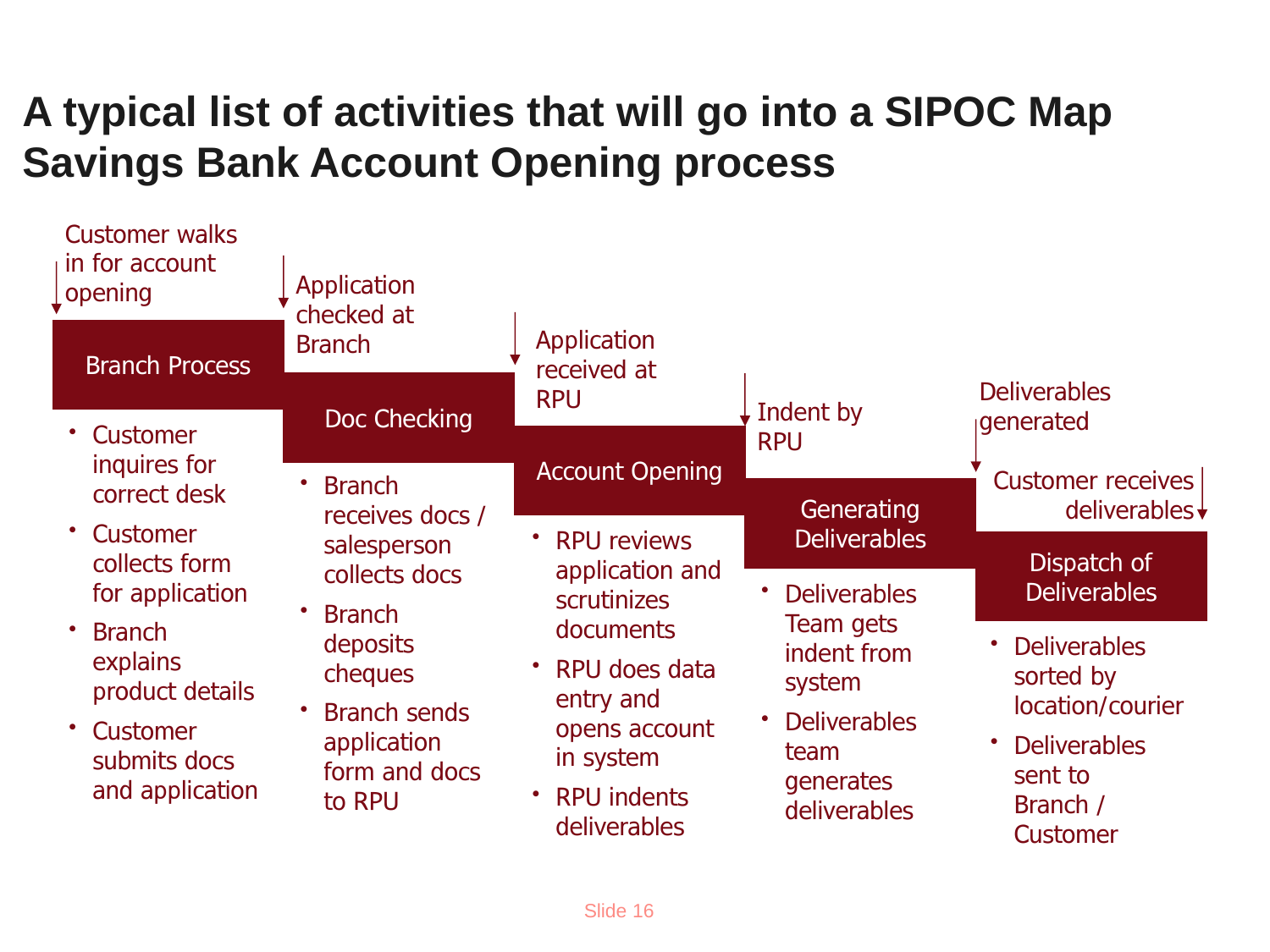

# A typical list of activities that will go into a SIPOC Map Savings Bank Account Opening process
Customer walks in for account opening

Application checked at Branch

Application received at RPU
Branch Process
Deliverables generated
Doc Checking

Indent by RPU
Customer inquires for correct desk
Customer collects form for application
Branch explains product details
Customer submits docs and application

Account Opening
Customer receives deliverables
Branch receives docs / salesperson collects docs
Branch deposits cheques
Branch sends application form and docs to RPU

Generating Deliverables
RPU reviews application and scrutinizes documents
RPU does data entry and opens account in system
RPU indents deliverables
Dispatch of Deliverables
Deliverables Team gets indent from system
Deliverables team generates deliverables
Deliverables sorted by location/courier
Deliverables sent to Branch / Customer